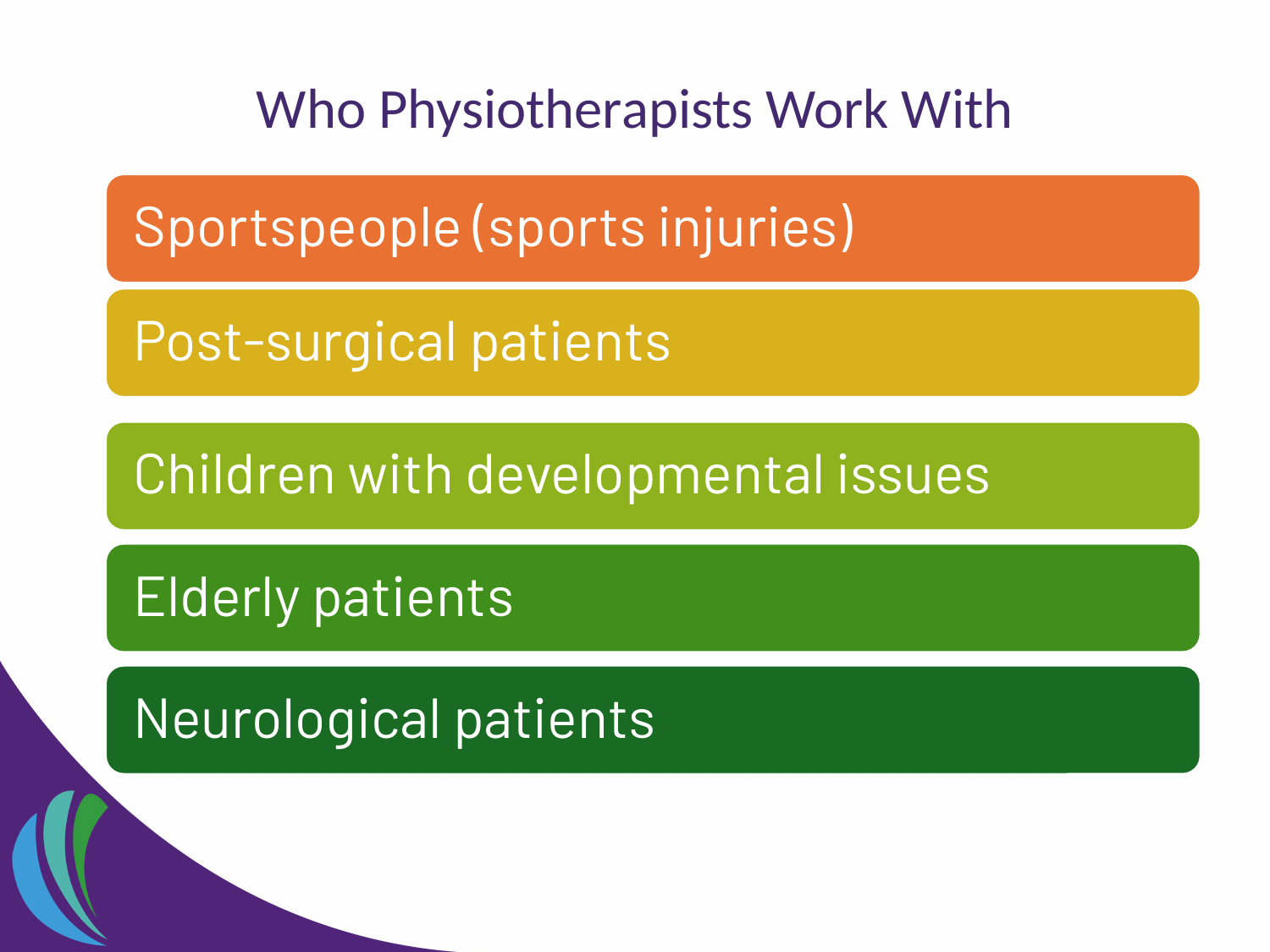

# Who Physiotherapists Work With
Sportspeople (sports injuries)
Post-surgical patients
Children with developmental issues
Elderly patients
Neurological patients